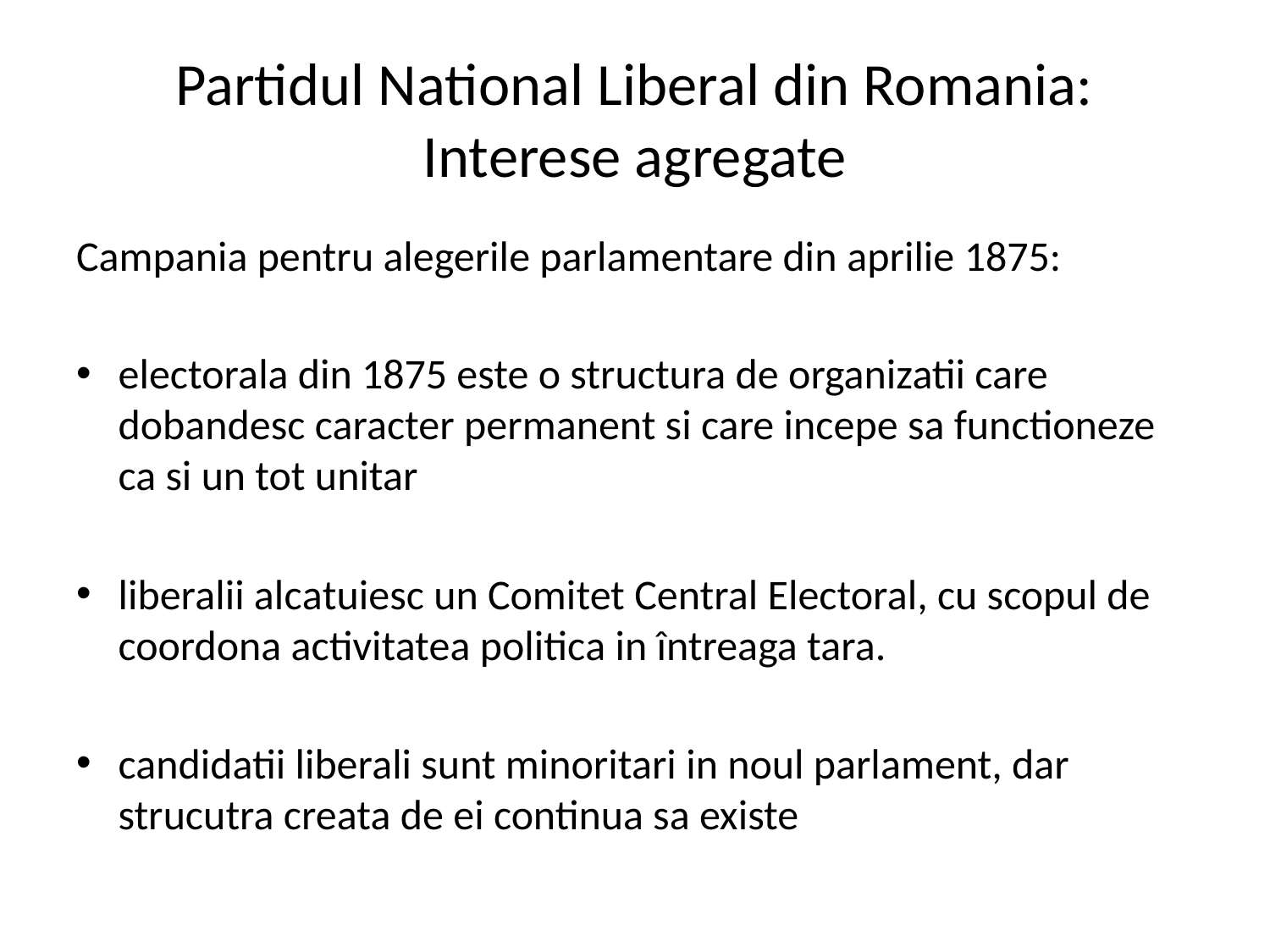

# Partidul National Liberal din Romania: Interese agregate
Campania pentru alegerile parlamentare din aprilie 1875:

electorala din 1875 este o structura de organizatii care dobandesc caracter permanent si care incepe sa functioneze ca si un tot unitar

liberalii alcatuiesc un Comitet Central Electoral, cu scopul de coordona activitatea politica in întreaga tara.

candidatii liberali sunt minoritari in noul parlament, dar strucutra creata de ei continua sa existe